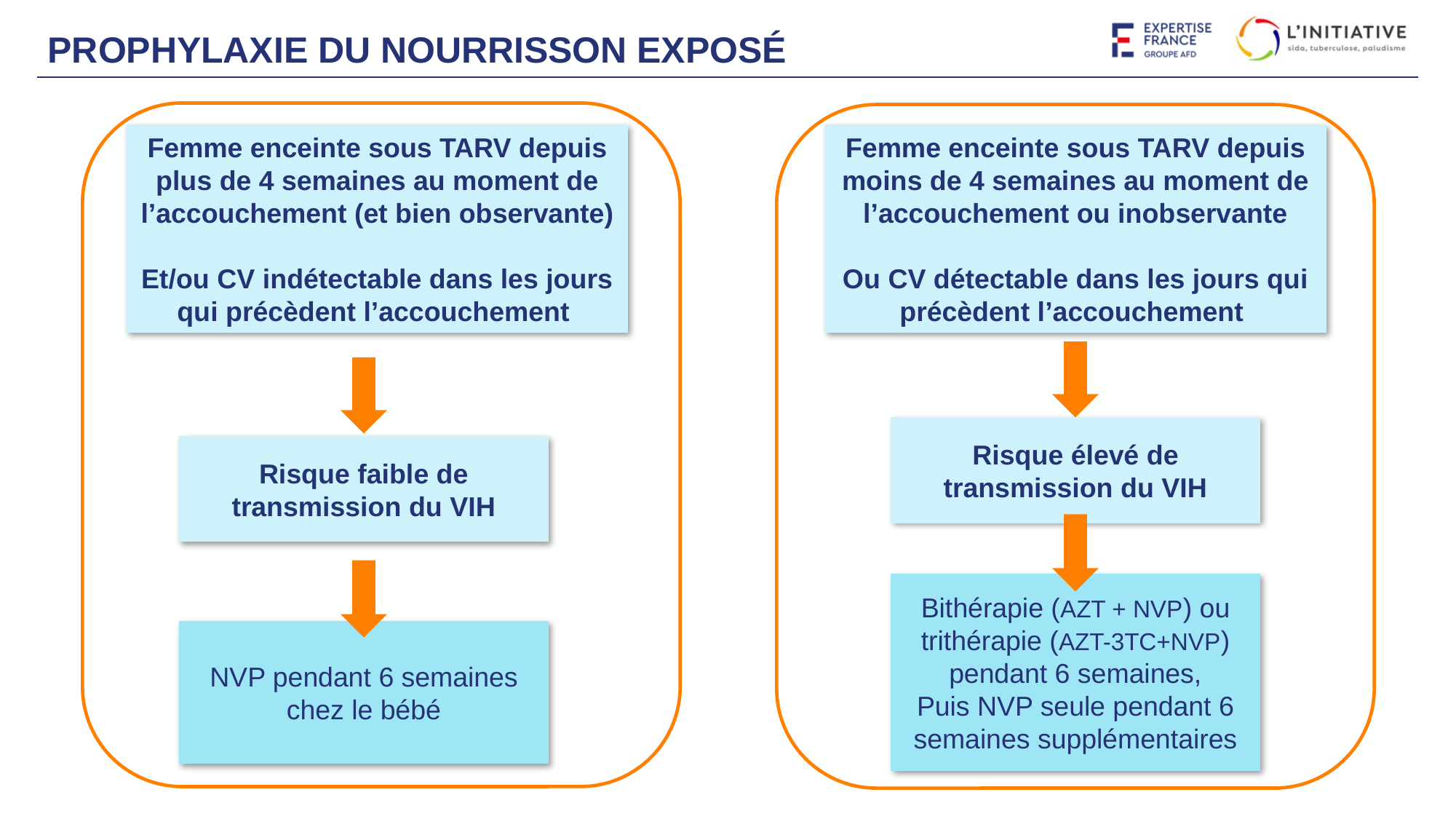

# Prophylaxie du nourrisson exposé

Femme enceinte sous TARV depuis plus de 4 semaines au moment de l’accouchement (et bien observante)

Et/ou CV indétectable dans les jours qui précèdent l’accouchement
Femme enceinte sous TARV depuis moins de 4 semaines au moment de l’accouchement ou inobservante

Ou CV détectable dans les jours qui précèdent l’accouchement

Risque élevé de transmission du VIH

Risque faible de transmission du VIH

Bithérapie (AZT + NVP) ou trithérapie (AZT-3TC+NVP) pendant 6 semaines,
Puis NVP seule pendant 6 semaines supplémentaires

NVP pendant 6 semaines chez le bébé